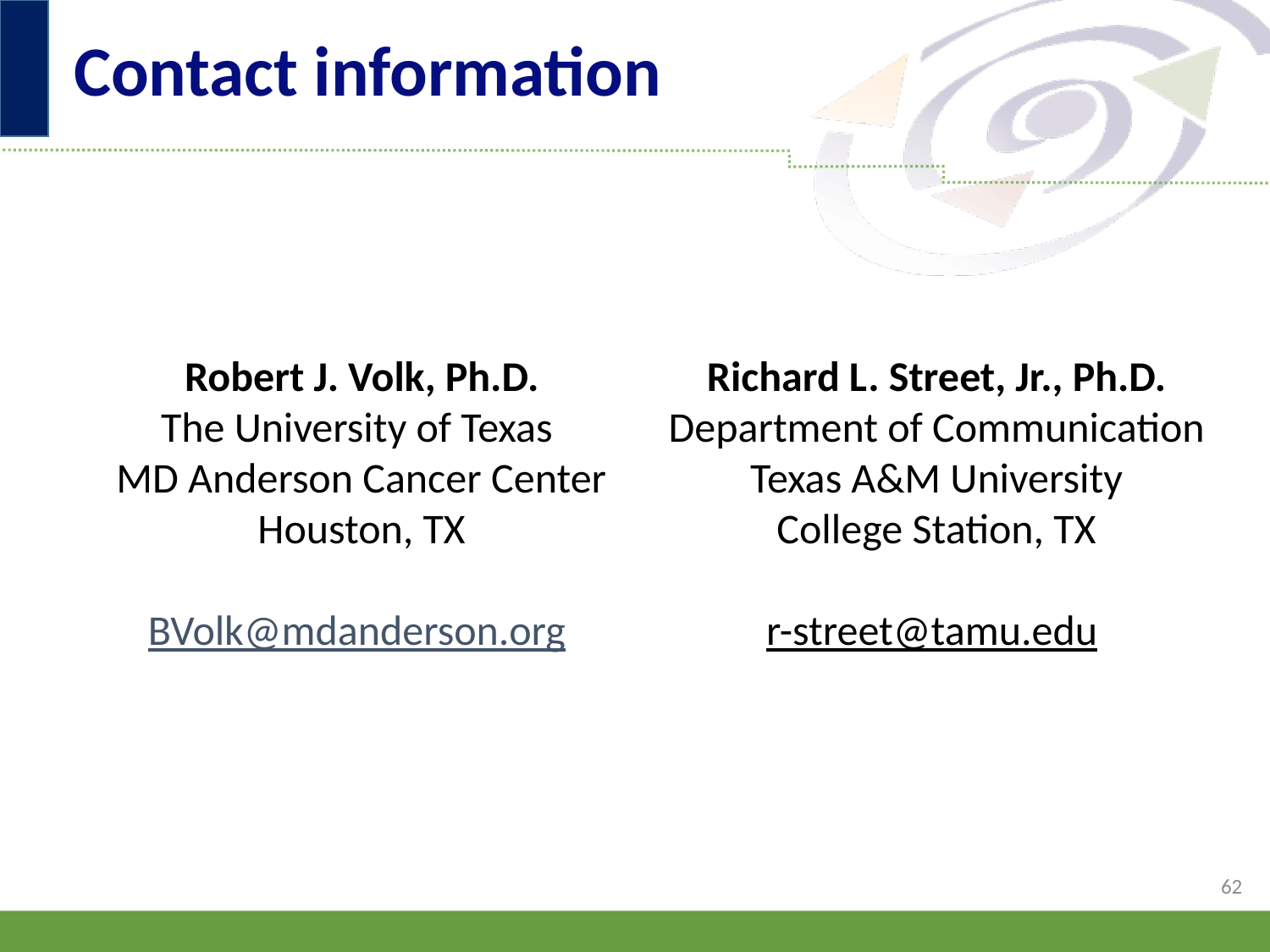

# Contact information
Robert J. Volk, Ph.D.
The University of Texas
MD Anderson Cancer Center
Houston, TX

BVolk@mdanderson.org
Richard L. Street, Jr., Ph.D.
Department of Communication
Texas A&M University
College Station, TX

r-street@tamu.edu
62